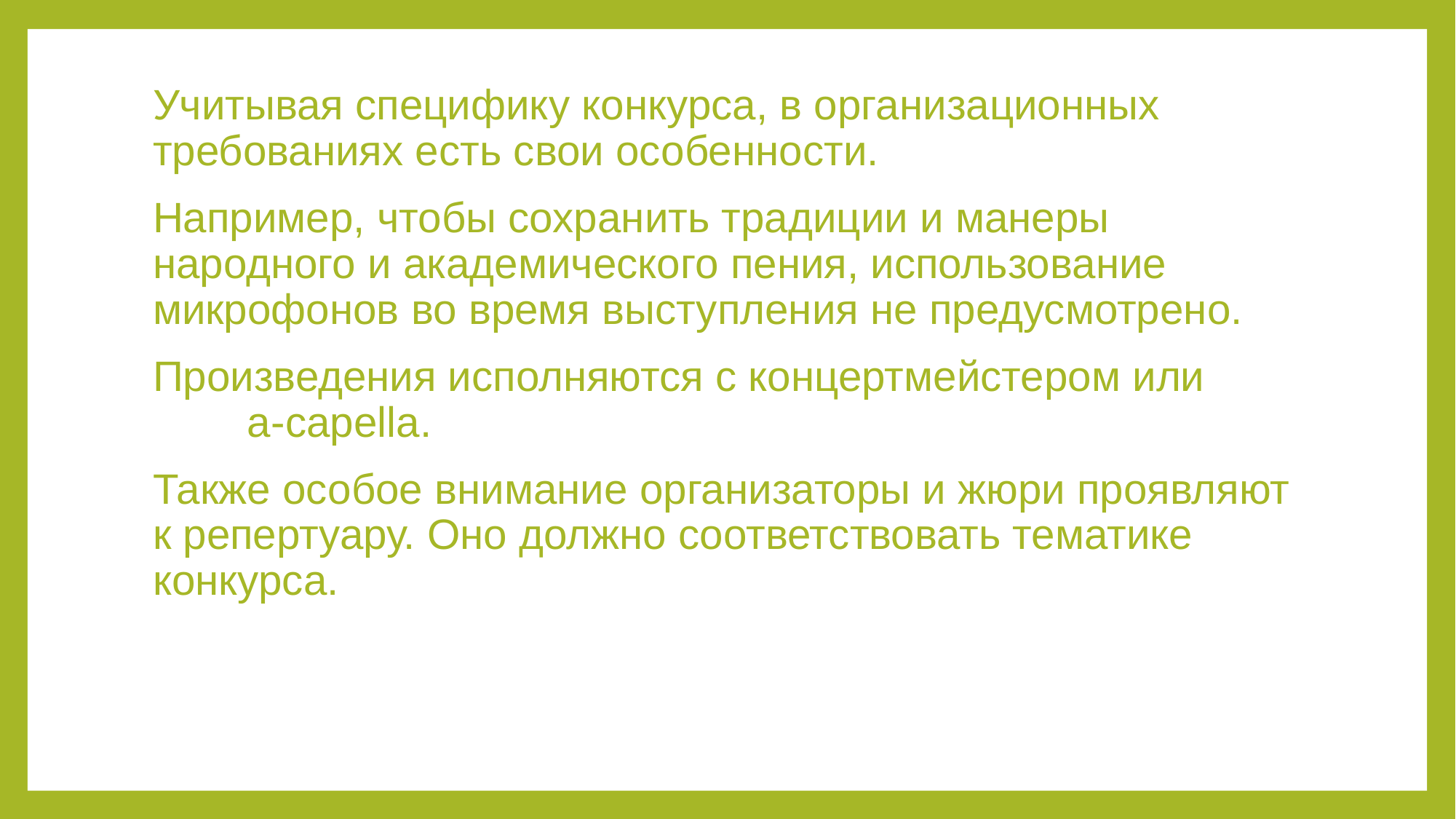

Учитывая специфику конкурса, в организационных требованиях есть свои особенности.
Например, чтобы сохранить традиции и манеры народного и академического пения, использование микрофонов во время выступления не предусмотрено.
Произведения исполняются с концертмейстером или                 а-capella.
Также особое внимание организаторы и жюри проявляют к репертуару. Оно должно соответствовать тематике конкурса.